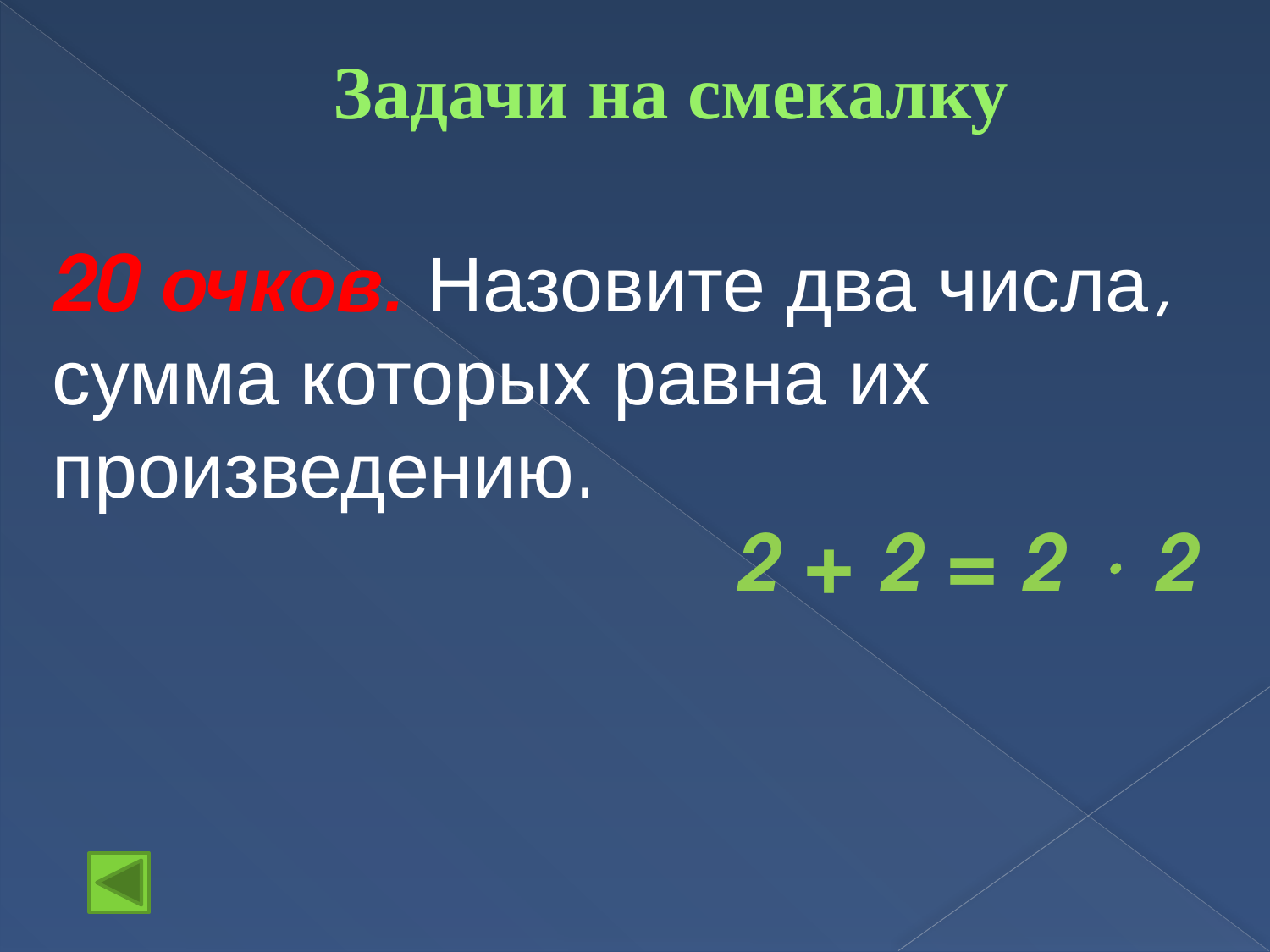

# Задачи на смекалку
20 очков. Назовите два числа, сумма которых равна их произведению.
2 + 2 = 2 ⋅ 2